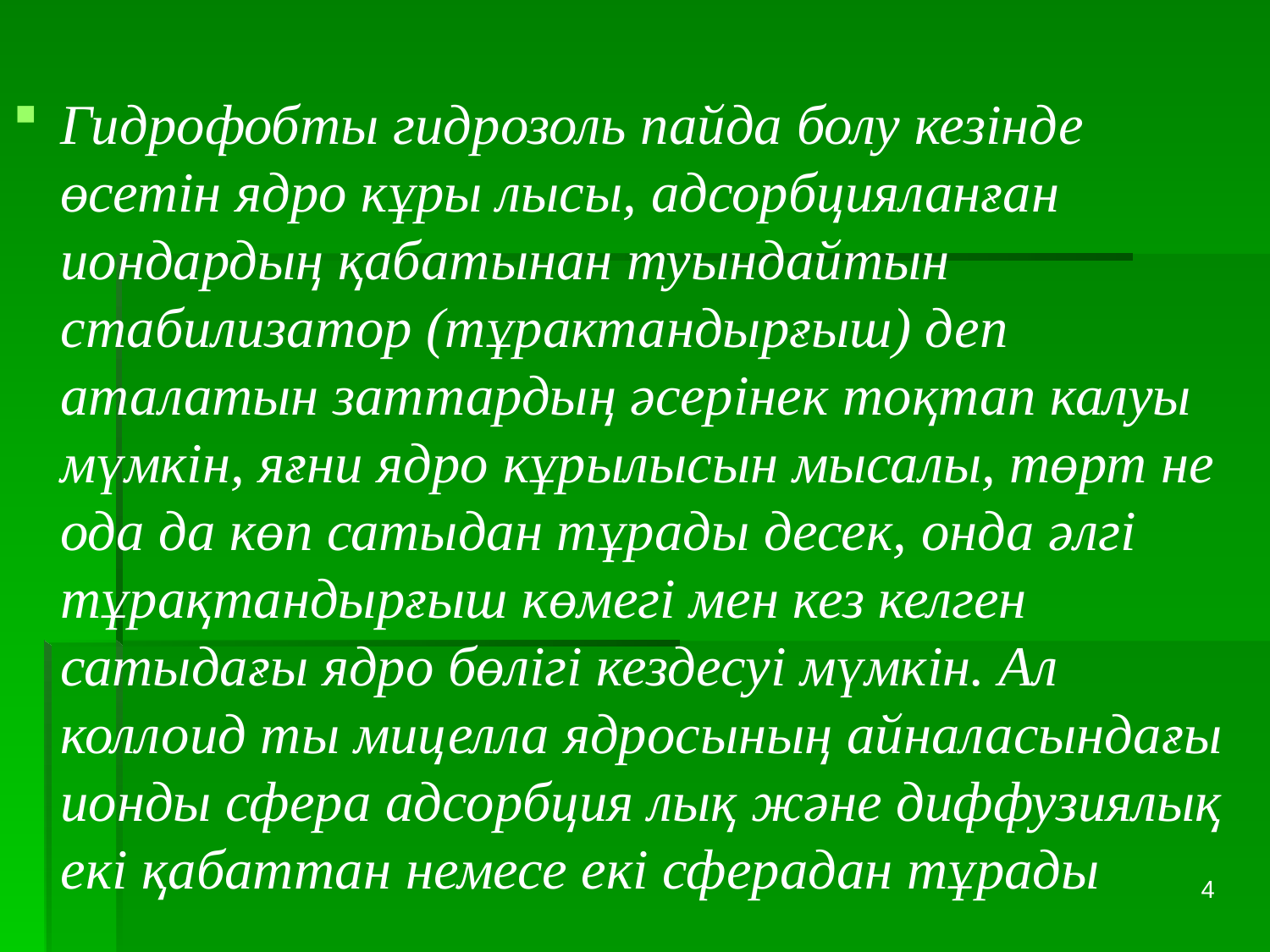

Гидрофобты гидрозоль пайда болу кезінде өсетін ядро кұры лысы, адсорбцияланған иондардың қабатынан туындайтын стабилизатор (тұрактандырғыш) деп аталатын заттардың әсерінек тоқтап калуы мүмкін, яғни ядро кұрылысын мысалы, төрт не ода да көп сатыдан тұрады десек, онда әлгі тұрақтандырғыш көмегі мен кез келген сатыдағы ядро бөлігі кездесуі мүмкін. Ал коллоид ты мицелла ядросының айналасындағы ионды сфера адсорбция лық және диффузиялық екі қабаттан немесе екі сферадан тұрады
4